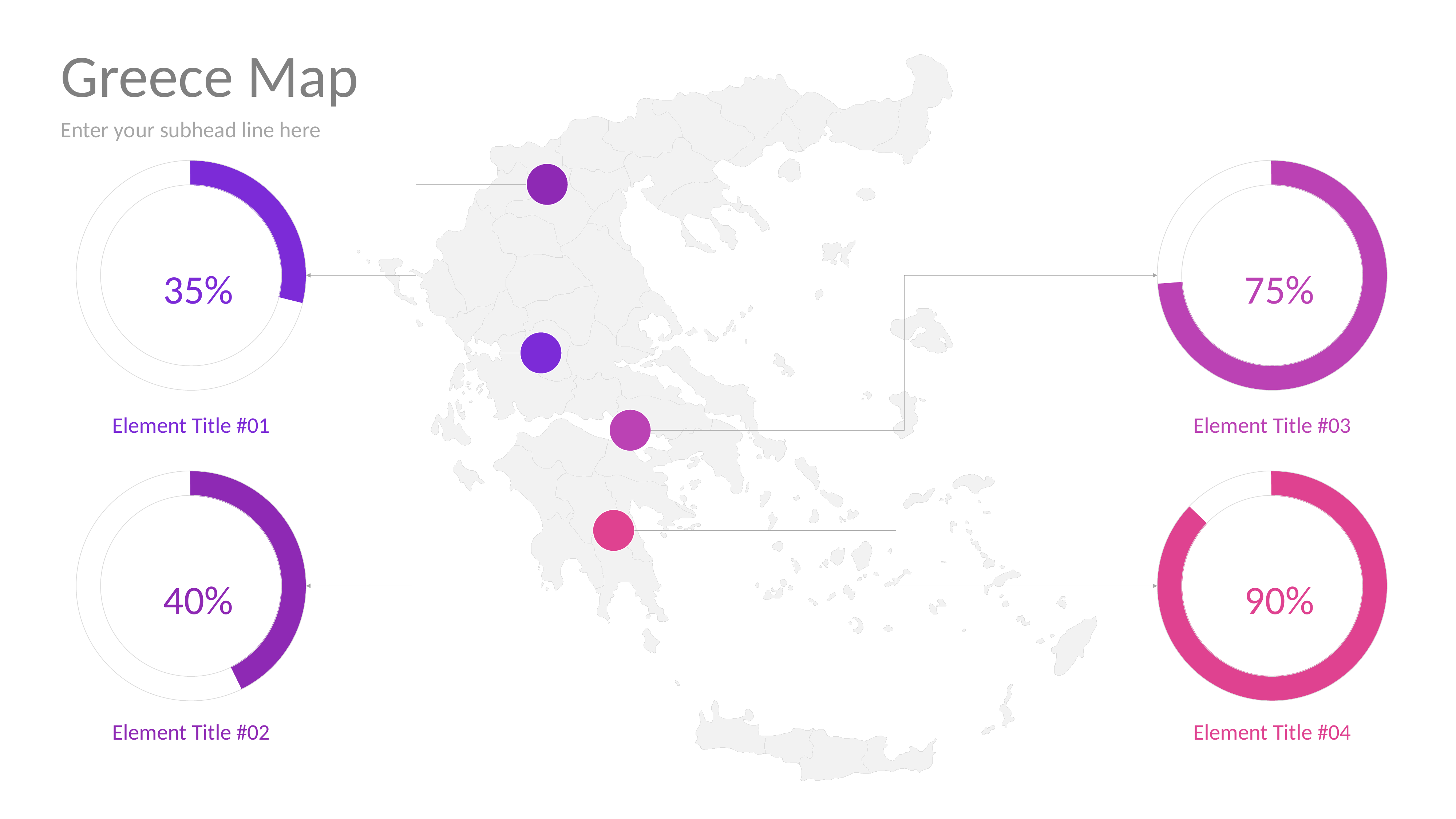

# Greece Map

Enter your subhead line here

35%

75%

Element Title #01
Element Title #03

40%

90%

Element Title #02
Element Title #04